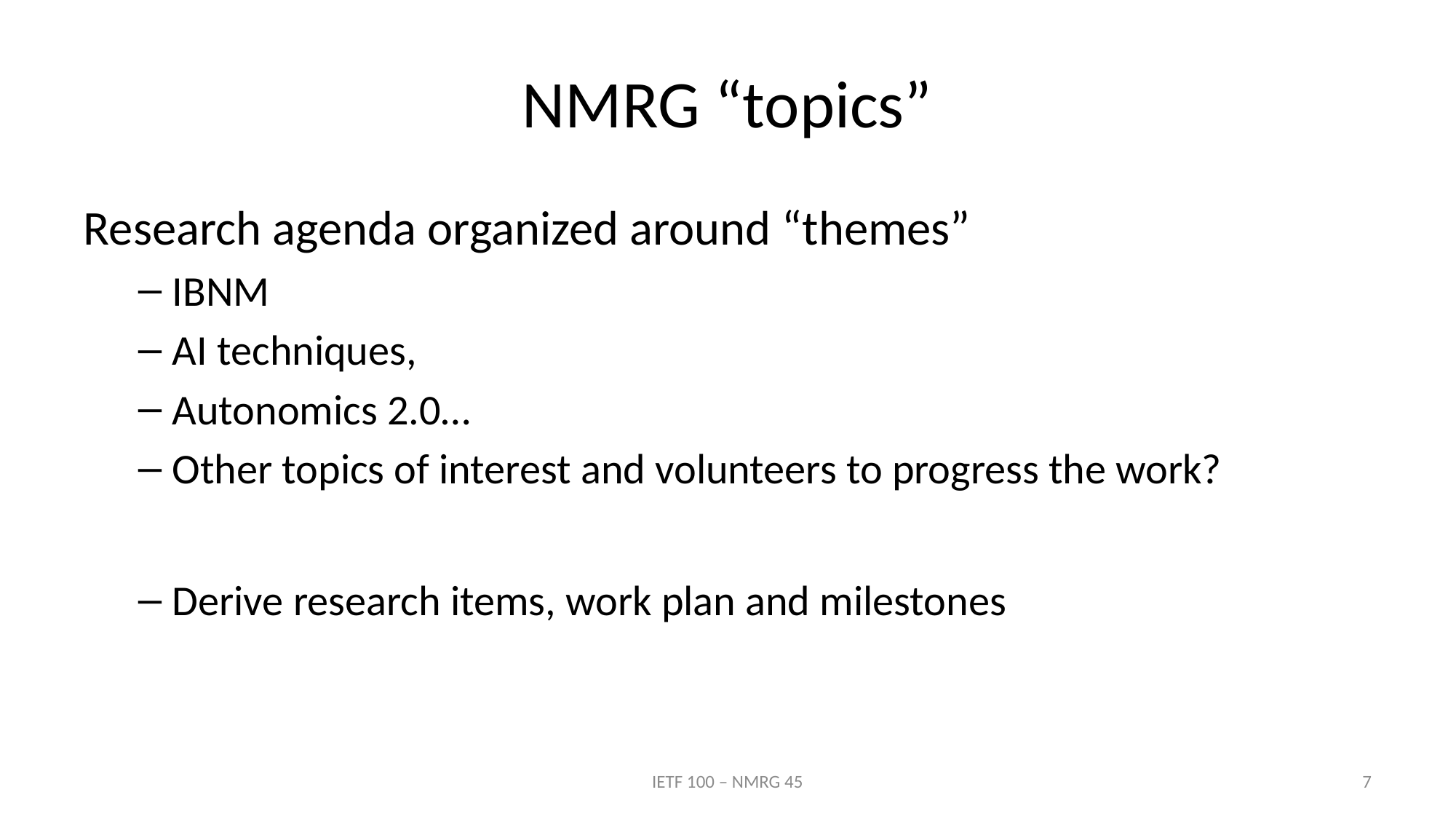

# NMRG “topics”
Research agenda organized around “themes”
IBNM
AI techniques,
Autonomics 2.0…
Other topics of interest and volunteers to progress the work?

Derive research items, work plan and milestones

IETF 100 – NMRG 45
7